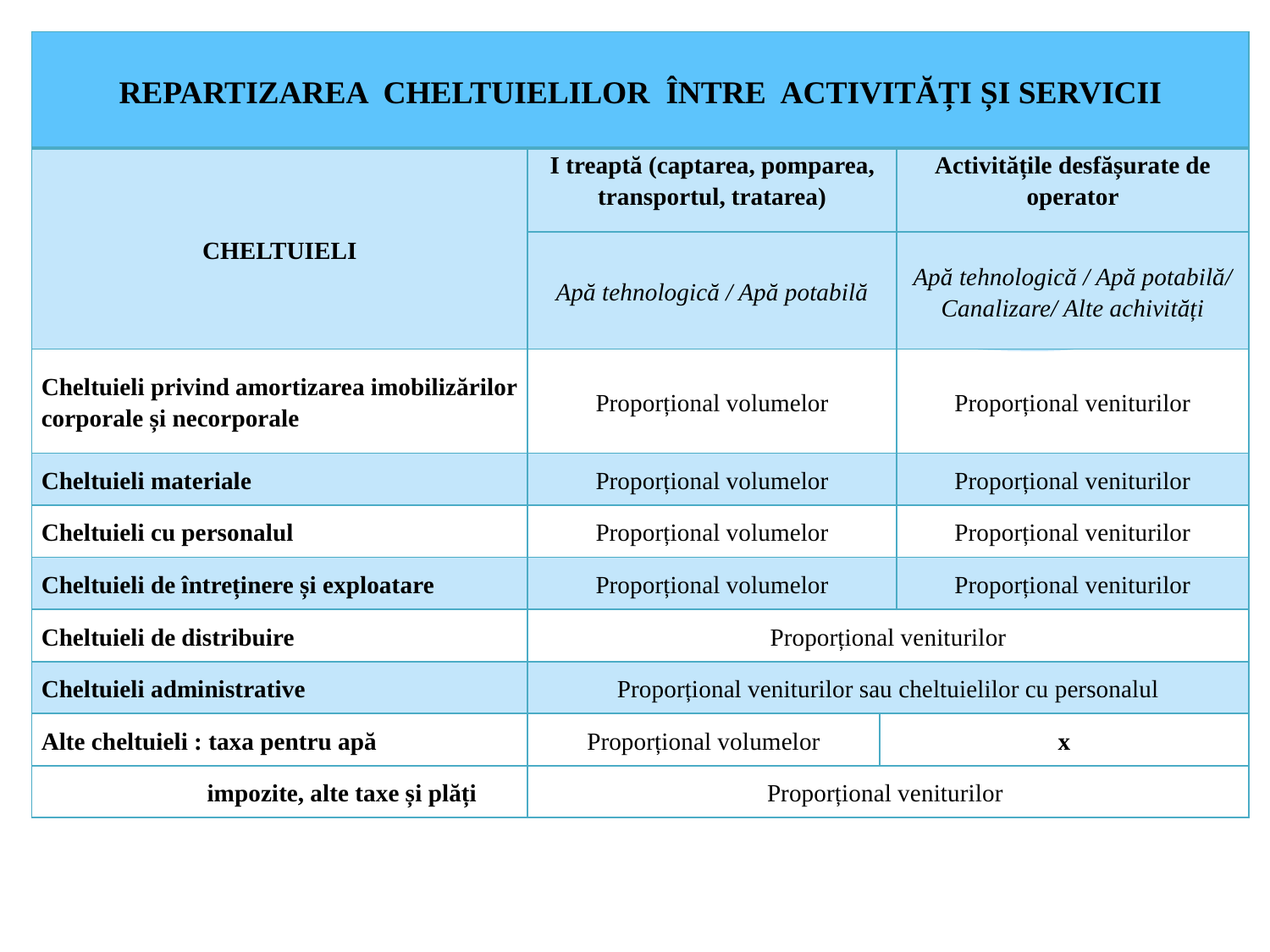

| REPARTIZAREA CHELTUIELILOR ÎNTRE ACTIVITĂȚI ȘI SERVICII |  |  |  |
| --- | --- | --- | --- |
| CHELTUIELI | I treaptă (captarea, pomparea, transportul, tratarea) |  | Activitățile desfășurate de operator |
|  | Apă tehnologică / Apă potabilă |  | Apă tehnologică / Apă potabilă/ Canalizare/ Alte achivități |
| Cheltuieli privind amortizarea imobilizărilor corporale și necorporale | Proporțional volumelor |  | Proporțional veniturilor |
| Cheltuieli materiale | Proporțional volumelor |  | Proporțional veniturilor |
| Cheltuieli cu personalul | Proporțional volumelor |  | Proporțional veniturilor |
| Cheltuieli de întreținere și exploatare | Proporțional volumelor |  | Proporțional veniturilor |
| Cheltuieli de distribuire | Proporțional veniturilor |  |  |
| Cheltuieli administrative | Proporțional veniturilor sau cheltuielilor cu personalul |  |  |
| Alte cheltuieli : taxa pentru apă | Proporțional volumelor | x |  |
| impozite, alte taxe și plăți | Proporțional veniturilor |  |  |